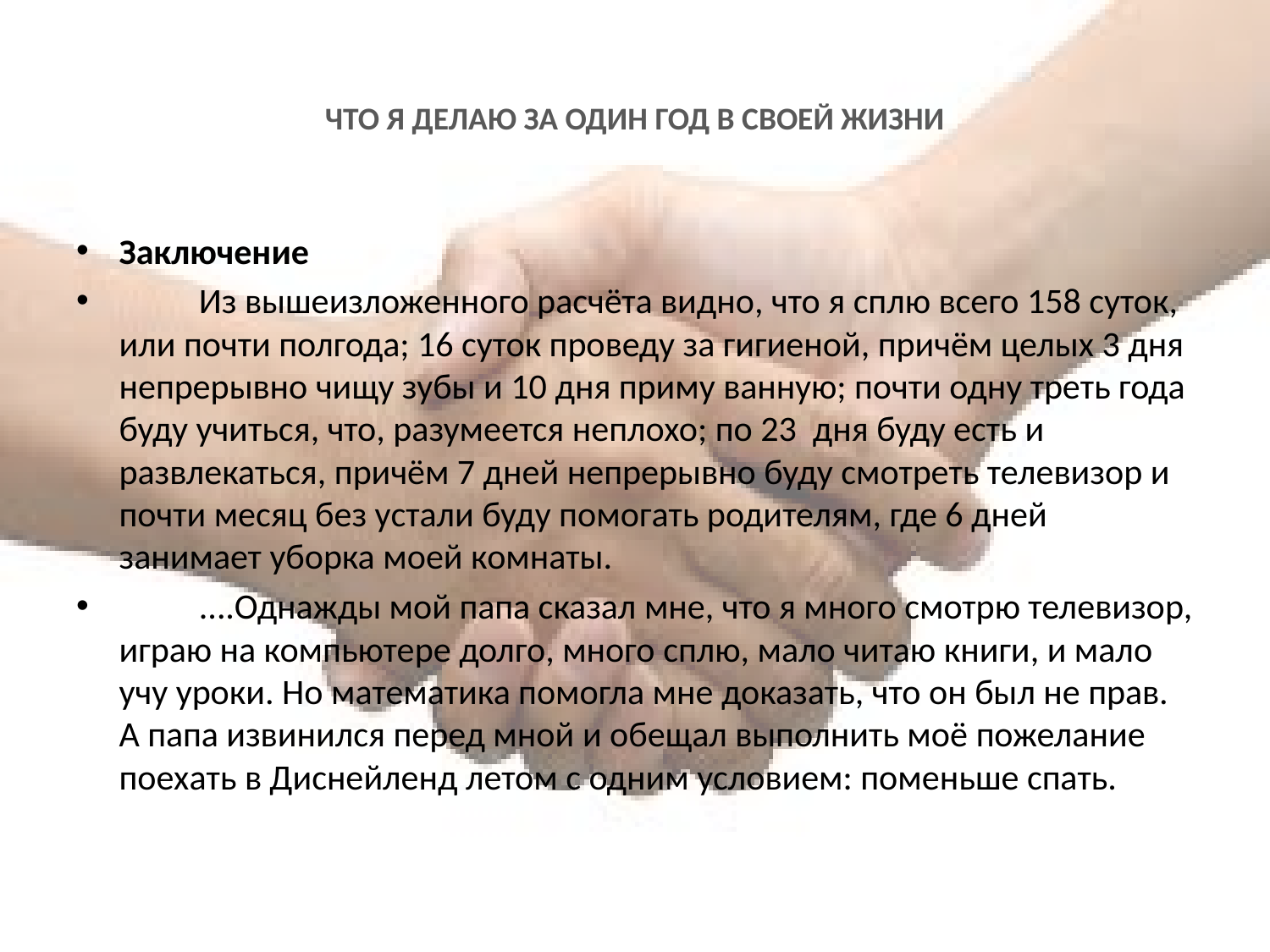

# ЧТО Я ДЕЛАЮ ЗА ОДИН ГОД В СВОЕЙ ЖИЗНИ
Заключение
	Из вышеизложенного расчёта видно, что я сплю всего 158 суток, или почти полгода; 16 суток проведу за гигиеной, причём целых 3 дня непрерывно чищу зубы и 10 дня приму ванную; почти одну треть года буду учиться, что, разумеется неплохо; по 23  дня буду есть и развлекаться, причём 7 дней непрерывно буду смотреть телевизор и почти месяц без устали буду помогать родителям, где 6 дней занимает уборка моей комнаты.
	....Однажды мой папа сказал мне, что я много смотрю телевизор, играю на компьютере долго, много сплю, мало читаю книги, и мало учу уроки. Но математика помогла мне доказать, что он был не прав. А папа извинился перед мной и обещал выполнить моё пожелание поехать в Диснейленд летом с одним условием: поменьше спать.